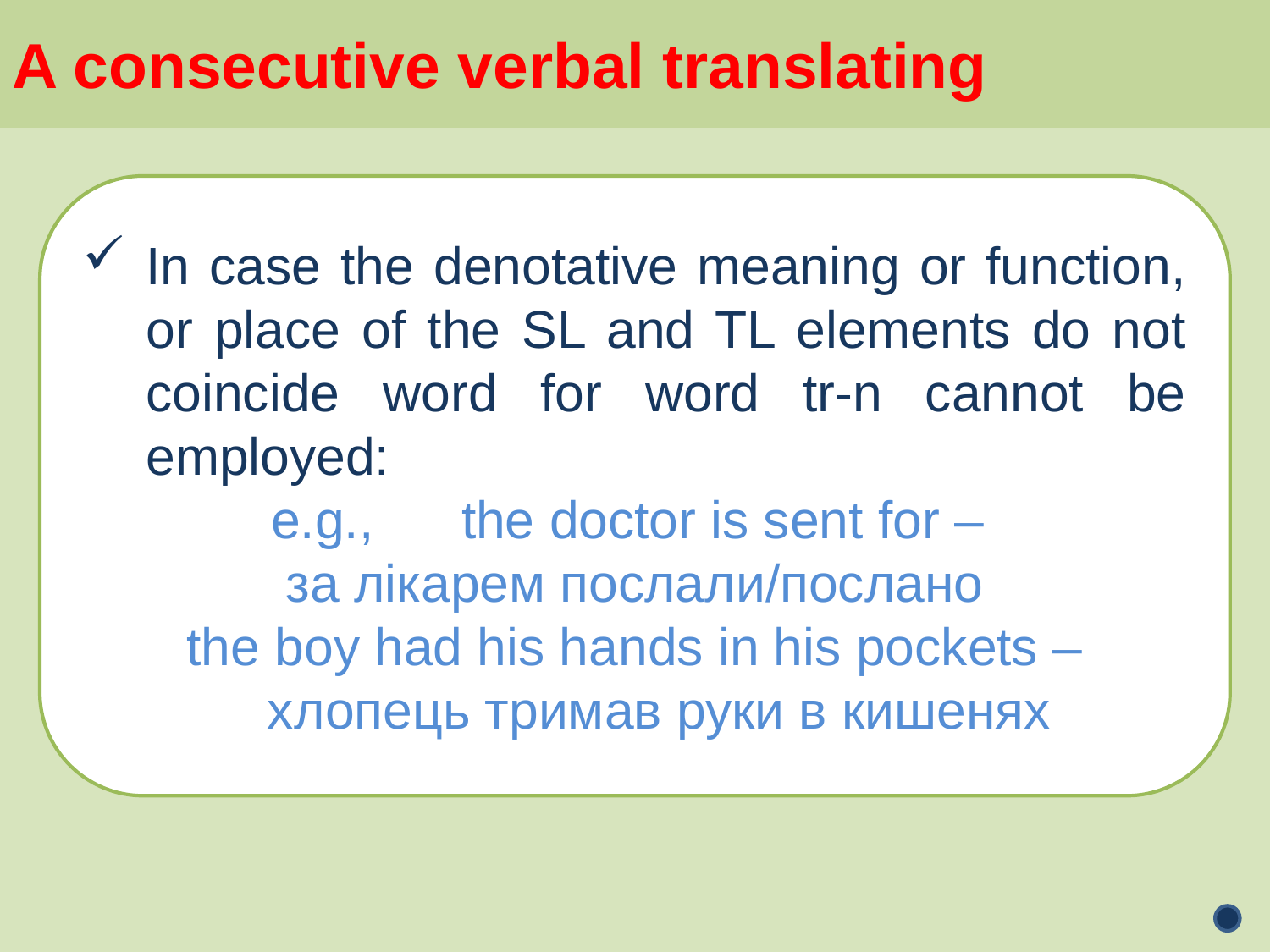

A consecutive verbal translating
In case the denotative meaning or function, or place of the SL and TL elements do not coincide word for word tr-n cannot be employed:
e.g., 	the doctor is sent for –
за лікарем послали/послано
the boy had his hands in his pockets – хлопець тримав руки в кишенях